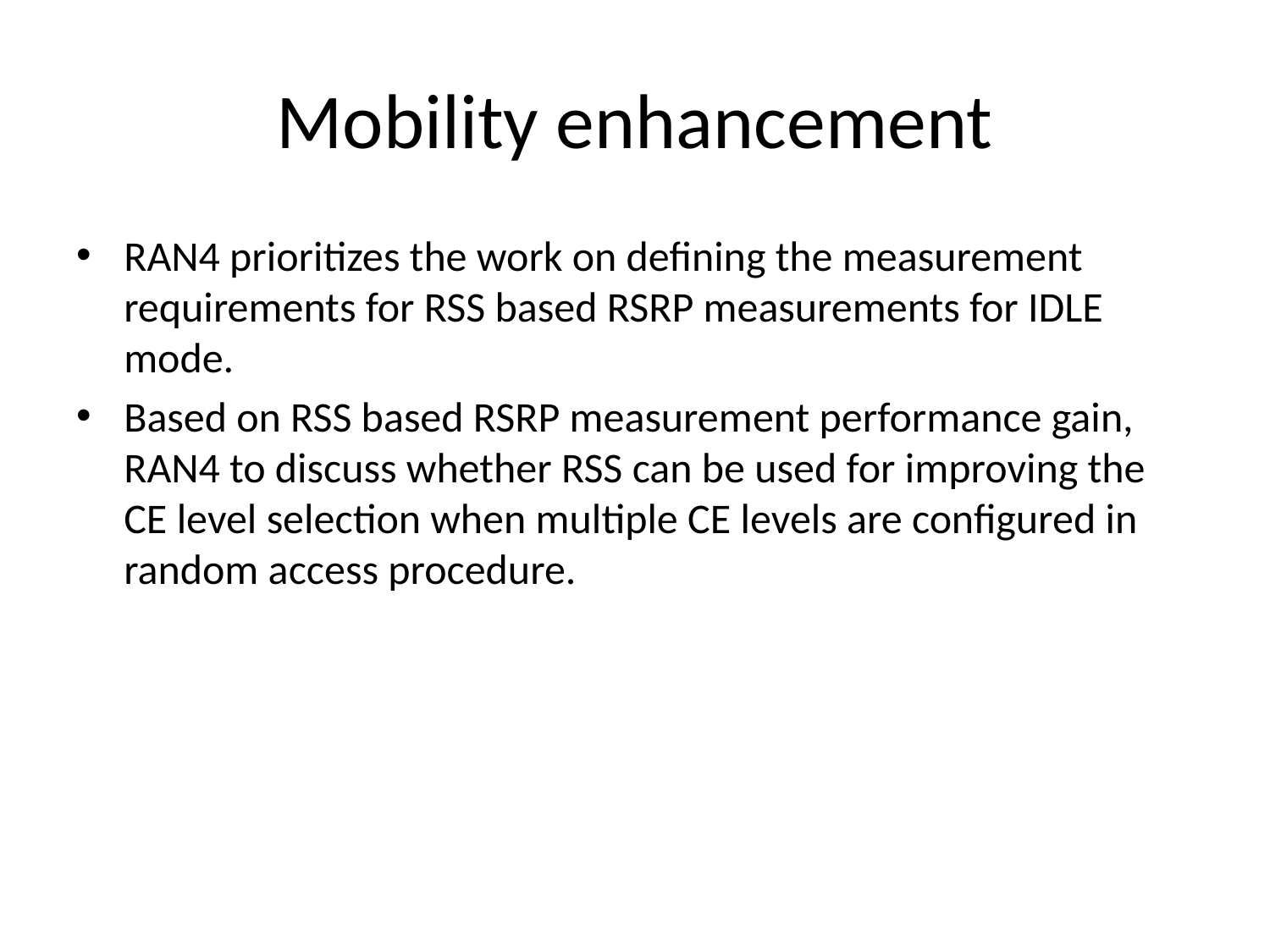

# Mobility enhancement
RAN4 prioritizes the work on defining the measurement requirements for RSS based RSRP measurements for IDLE mode.
Based on RSS based RSRP measurement performance gain, RAN4 to discuss whether RSS can be used for improving the CE level selection when multiple CE levels are configured in random access procedure.